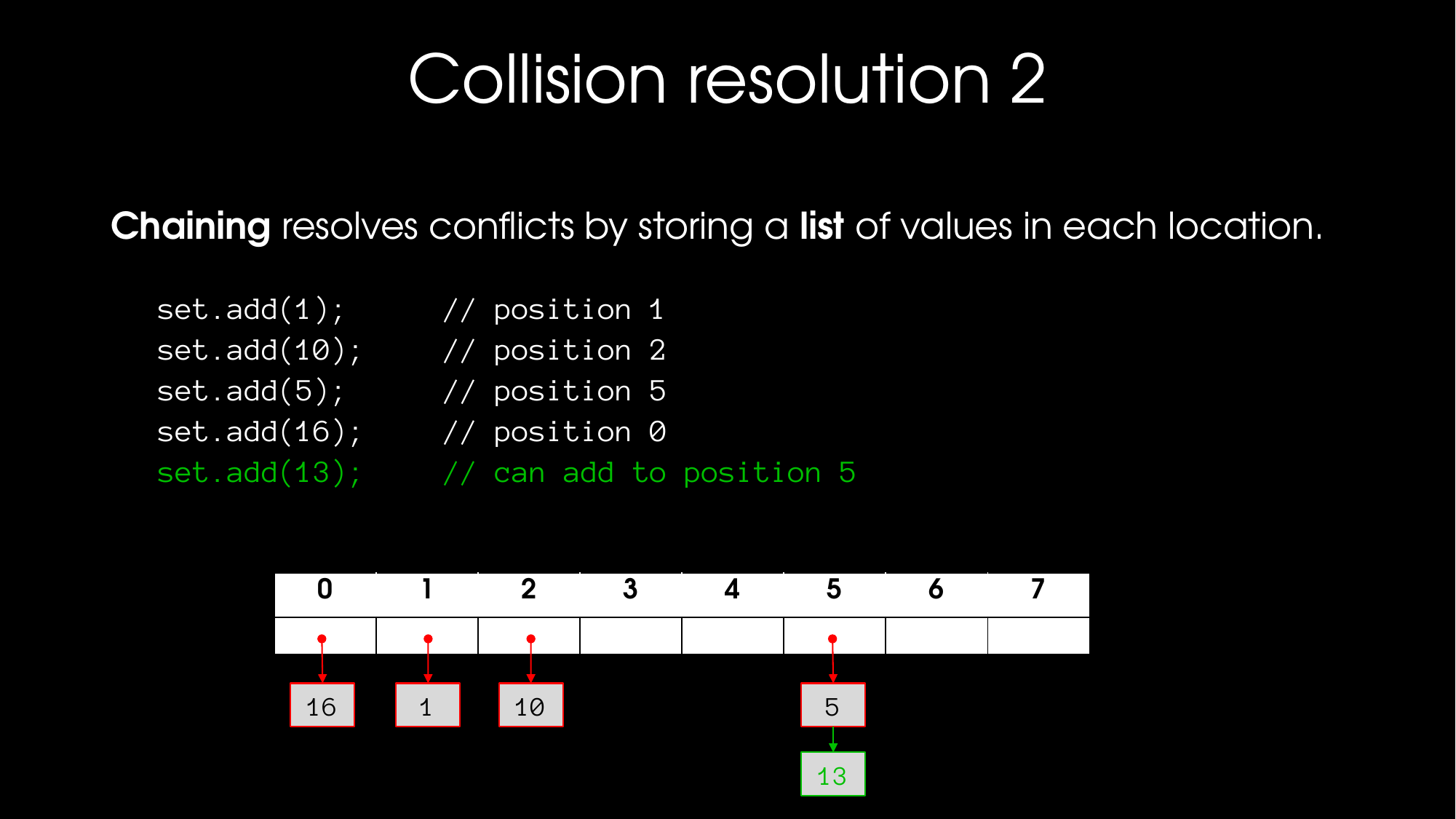

# Collision resolution 2
Chaining resolves conflicts by storing a list of values in each location.

set.add(1);	// position 1
set.add(10);	// position 2
set.add(5);	// position 5
set.add(16);	// position 0
set.add(13);	// can add to position 5

| 0 | 1 | 2 | 3 | 4 | 5 | 6 | 7 |
| --- | --- | --- | --- | --- | --- | --- | --- |
|  |  |  |  |  |  |  |  |
16
1
10
5
13